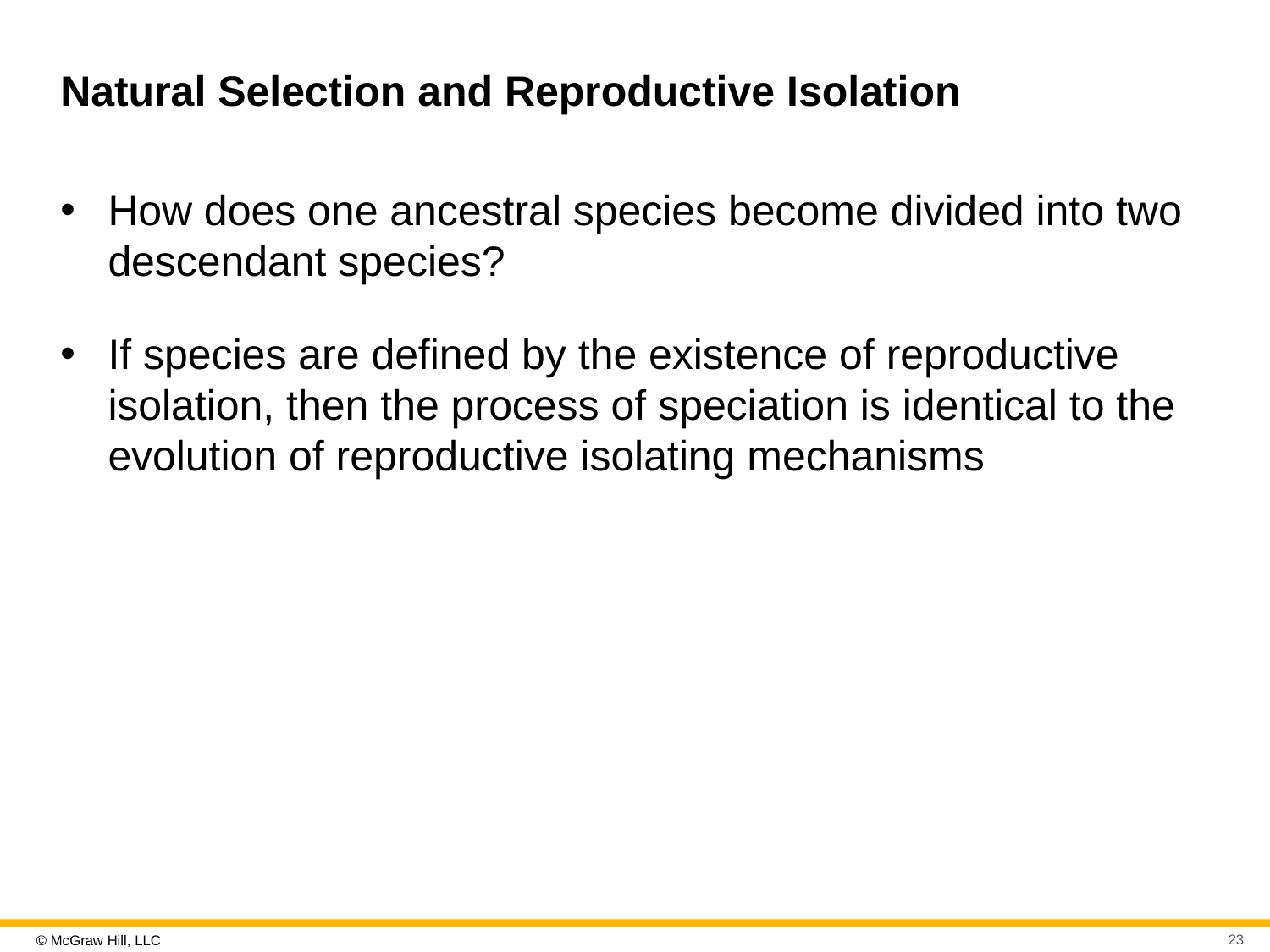

# Natural Selection and Reproductive Isolation
How does one ancestral species become divided into two descendant species?
If species are defined by the existence of reproductive isolation, then the process of speciation is identical to the evolution of reproductive isolating mechanisms
23